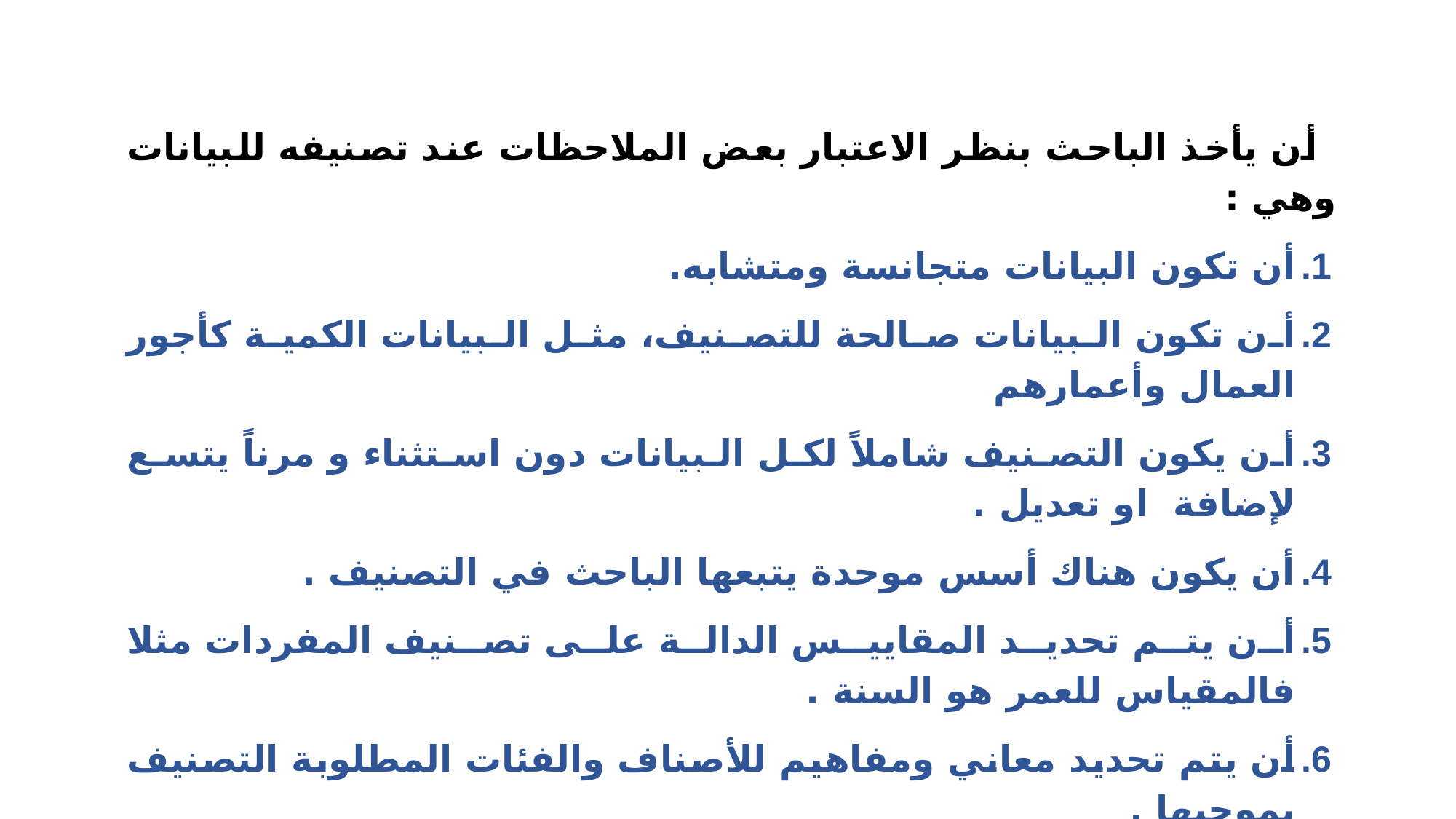

أن يأخذ الباحث بنظر الاعتبار بعض الملاحظات عند تصنيفه للبيانات وهي :
أن تكون البيانات متجانسة ومتشابه.
أن تكون البيانات صالحة للتصنيف، مثل البيانات الكمية كأجور العمال وأعمارهم
أن يكون التصنيف شاملاً لكل البيانات دون استثناء و مرناً يتسع لإضافة  او تعديل .
أن يكون هناك أسس موحدة يتبعها الباحث في التصنيف .
أن يتم تحديد المقاييس الدالة على تصنيف المفردات مثلا فالمقياس للعمر هو السنة .
أن يتم تحديد معاني ومفاهيم للأصناف والفئات المطلوبة التصنيف بموجبها .
أن يتبع الباحث نظاماً منطقياً بالتصنيف فيمكن أن يبدأ بالعام ثم يضيف إلى الخاص تدريجي أو بالعكس .